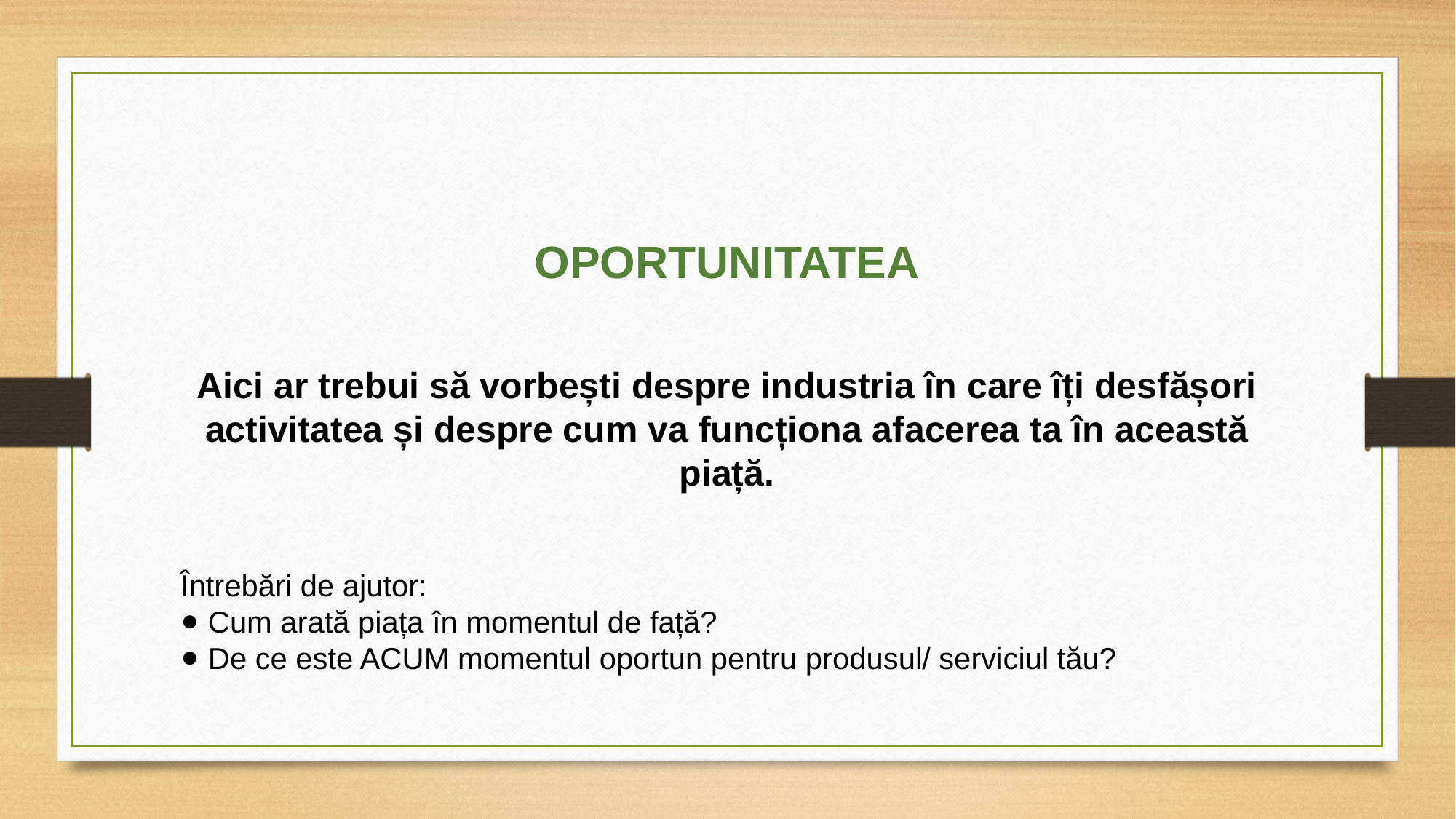

OPORTUNITATEA
Aici ar trebui să vorbești despre industria în care îți desfășori activitatea și despre cum va funcționa afacerea ta în această piață.

Întrebări de ajutor:
Cum arată piața în momentul de față?
De ce este ACUM momentul oportun pentru produsul/ serviciul tău?